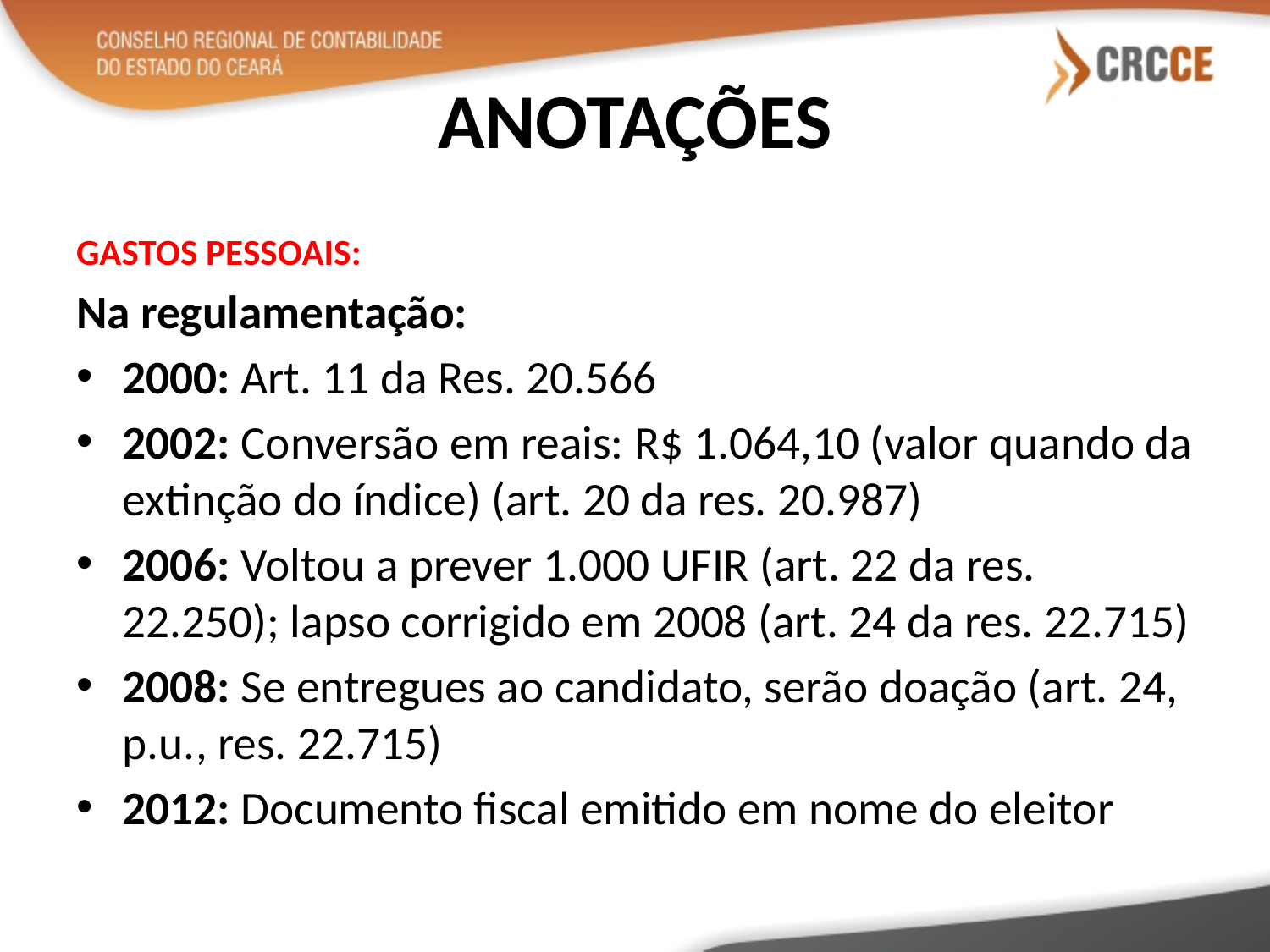

# ANOTAÇÕES
GASTOS PESSOAIS:
Na regulamentação:
2000: Art. 11 da Res. 20.566
2002: Conversão em reais: R$ 1.064,10 (valor quando da extinção do índice) (art. 20 da res. 20.987)
2006: Voltou a prever 1.000 UFIR (art. 22 da res. 22.250); lapso corrigido em 2008 (art. 24 da res. 22.715)
2008: Se entregues ao candidato, serão doação (art. 24, p.u., res. 22.715)
2012: Documento fiscal emitido em nome do eleitor